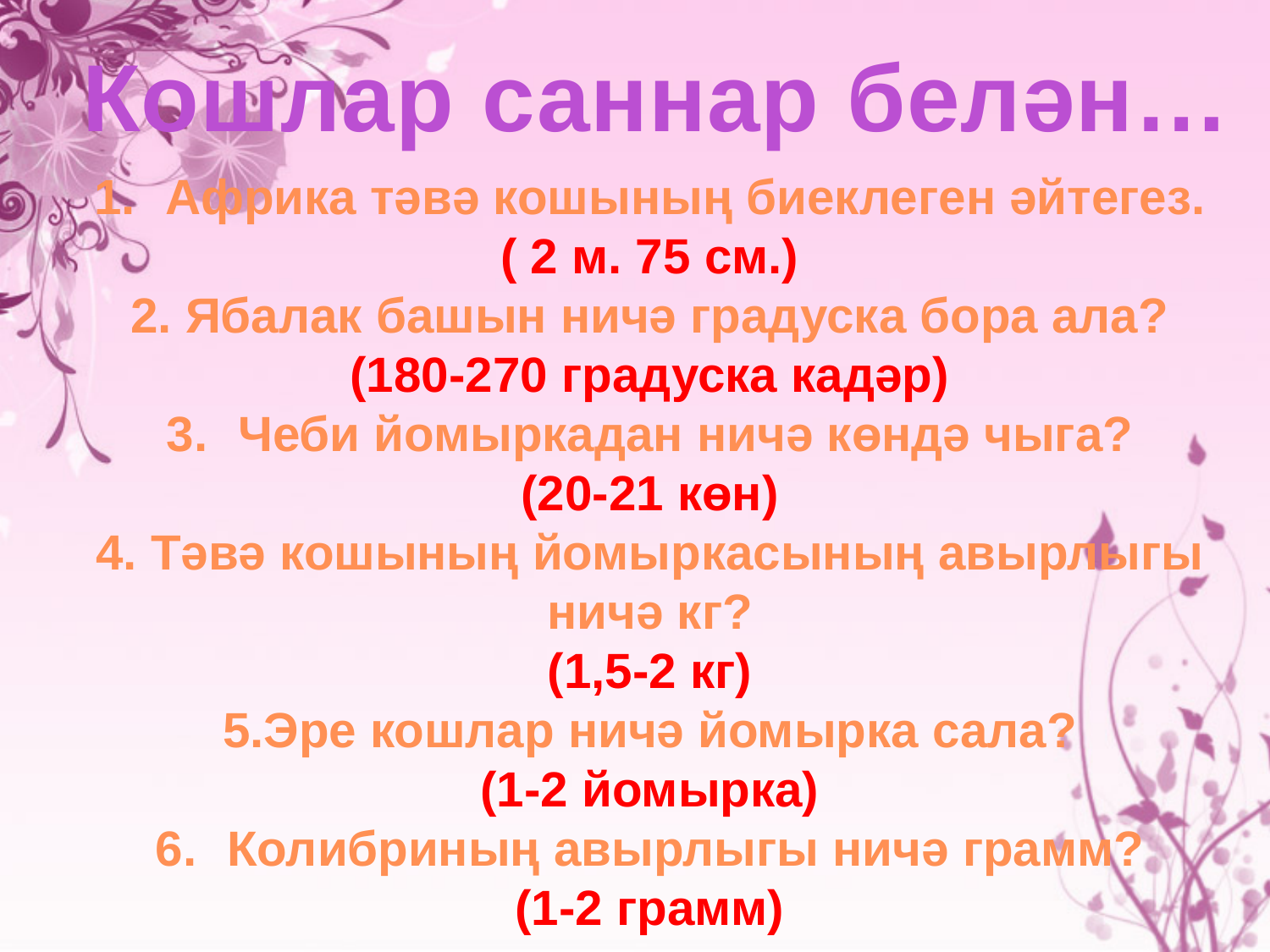

Кошлар саннар белән…
Африка тәвә кошының биеклеген әйтегез.
( 2 м. 75 см.)
2. Ябалак башын ничә градуска бора ала?
(180-270 градуска кадәр)
Чеби йомыркадан ничә көндә чыга?
(20-21 көн)
4. Тәвә кошының йомыркасының авырлыгы
ничә кг?
(1,5-2 кг)
5.Эре кошлар ничә йомырка сала?
(1-2 йомырка)
Колибриның авырлыгы ничә грамм?
(1-2 грамм)